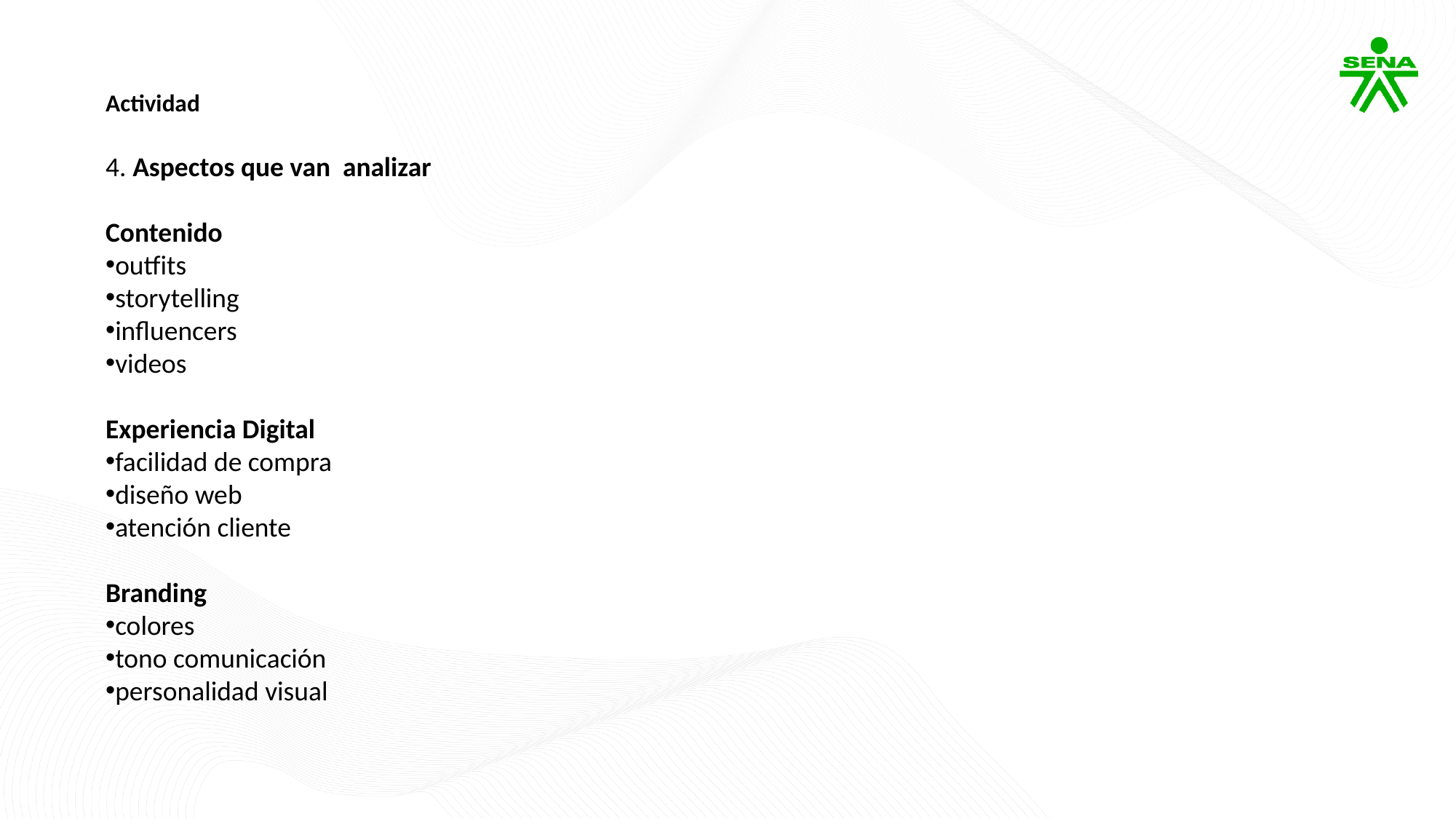

Actividad

4. Aspectos que van  analizar

Contenido
outfits
storytelling
influencers
videos

Experiencia Digital
facilidad de compra
diseño web
atención cliente

Branding
colores
tono comunicación
personalidad visual